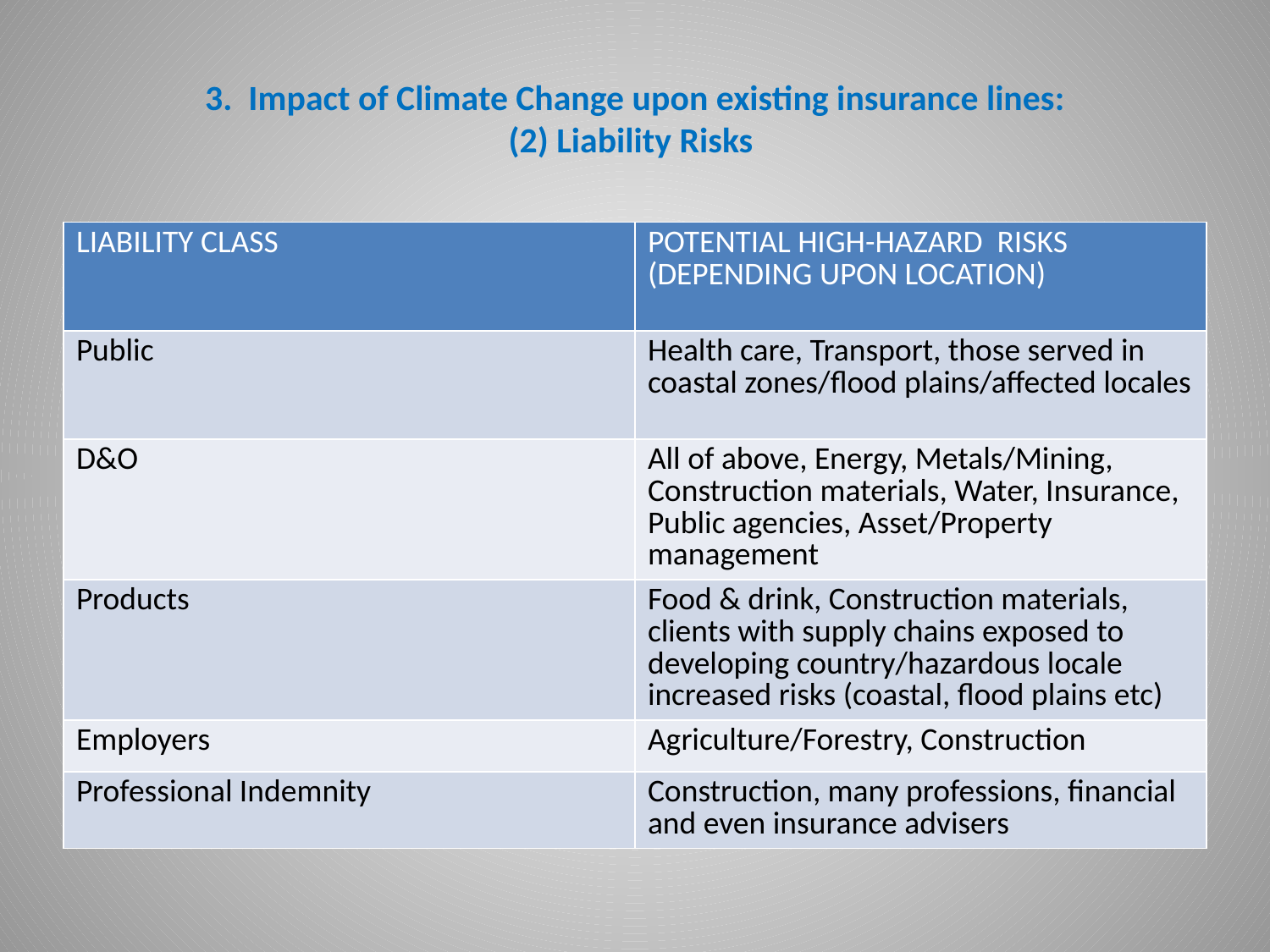

# 3.  Impact of Climate Change upon existing insurance lines: (2) Liability Risks
| LIABILITY CLASS | POTENTIAL HIGH-HAZARD RISKS (DEPENDING UPON LOCATION) |
| --- | --- |
| Public | Health care, Transport, those served in coastal zones/flood plains/affected locales |
| D&O | All of above, Energy, Metals/Mining, Construction materials, Water, Insurance, Public agencies, Asset/Property management |
| Products | Food & drink, Construction materials, clients with supply chains exposed to developing country/hazardous locale increased risks (coastal, flood plains etc) |
| Employers | Agriculture/Forestry, Construction |
| Professional Indemnity | Construction, many professions, financial and even insurance advisers |